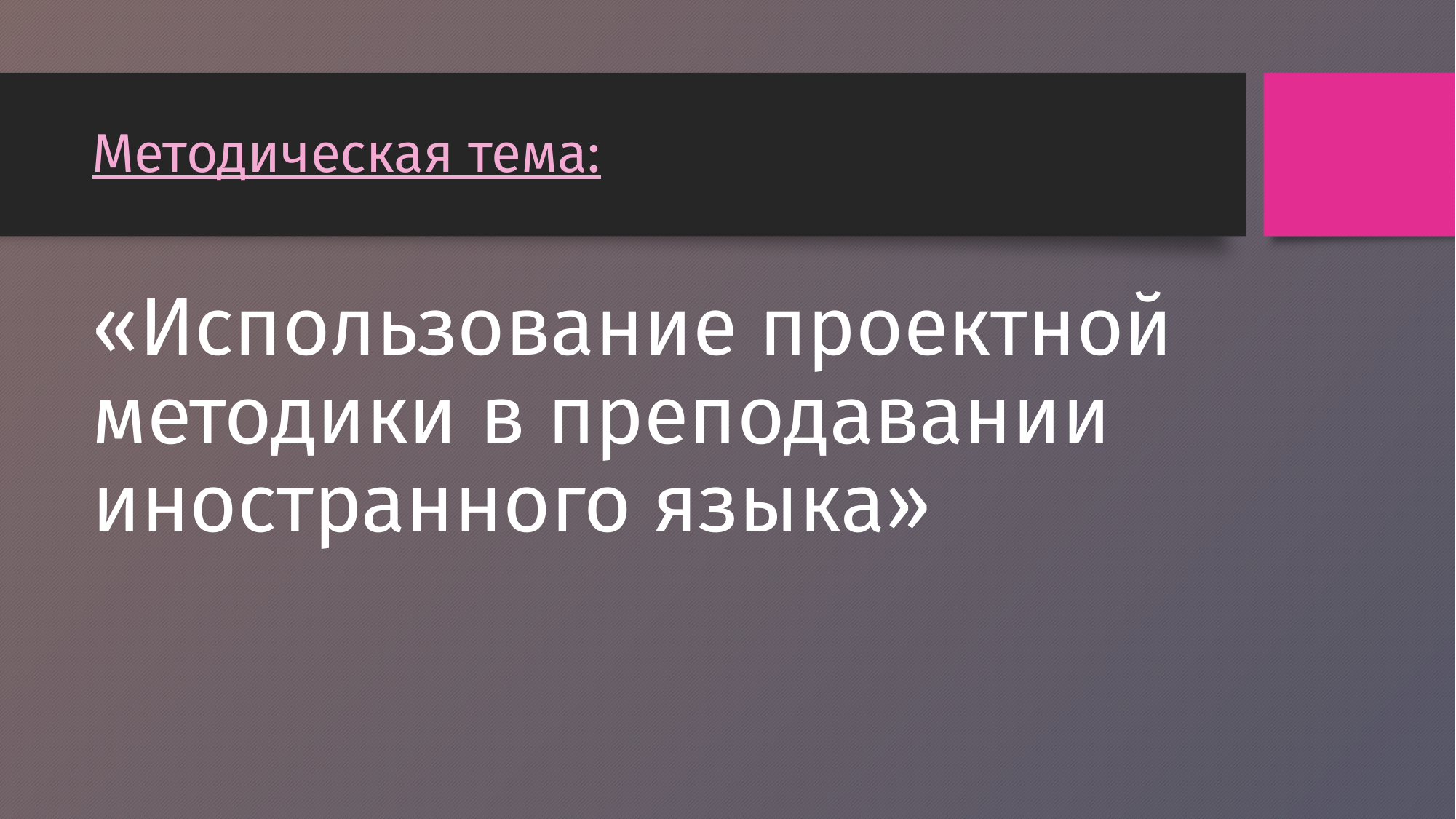

# Методическая тема:
«Использование проектной методики в преподавании иностранного языка»